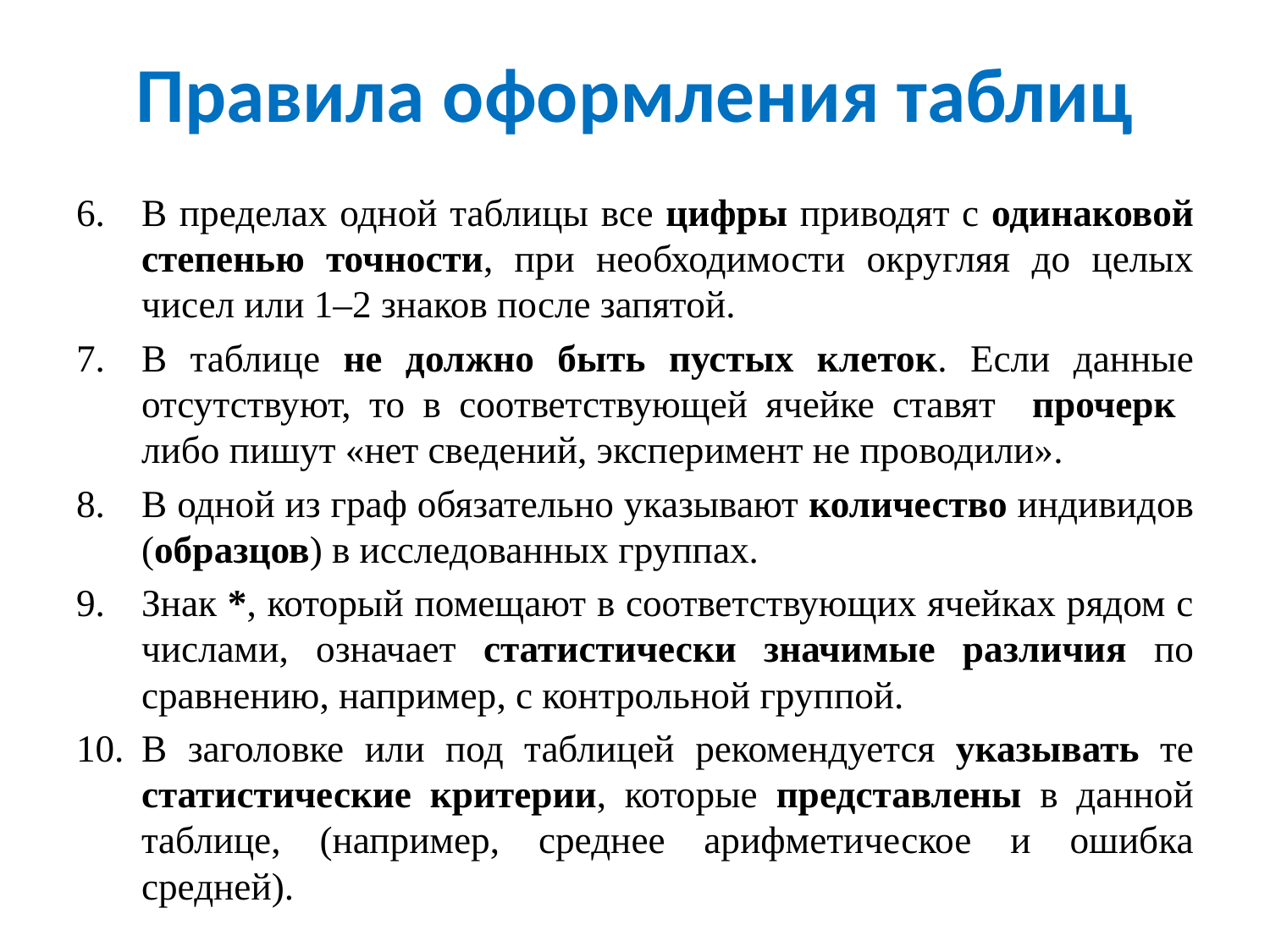

# Правила оформления таблиц
В пределах одной таблицы все цифры приводят с одинаковой степенью точности, при необходимости округляя до целых чисел или 1–2 знаков после запятой.
В таблице не должно быть пустых клеток. Если данные отсутствуют, то в соответствующей ячейке ставят  прочерк  либо пишут «нет сведений, эксперимент не проводили».
В одной из граф обязательно указывают количество индивидов (образцов) в исследованных группах.
Знак *, который помещают в соответствующих ячейках рядом с числами, означает статистически значимые различия по сравнению, например, с контрольной группой.
В заголовке или под таблицей рекомендуется указывать те статистические критерии, которые представлены в данной таблице, (например, среднее арифметическое и ошибка средней).